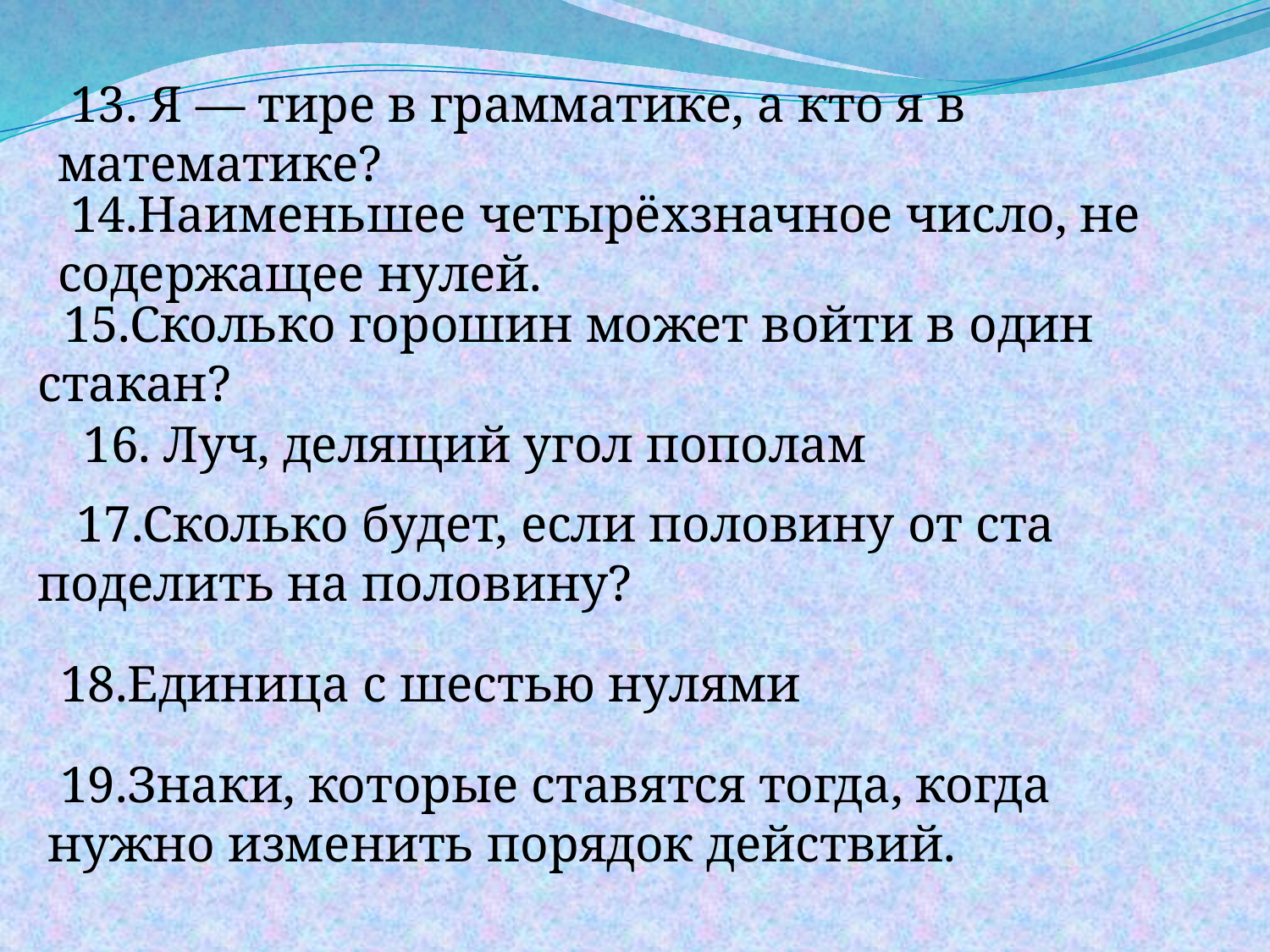

13. Я — тире в грамматике, а кто я в математике?
 14.Наименьшее четырёхзначное число, не содержащее нулей.
  15.Сколько горошин может войти в один стакан?
  16. Луч, делящий угол пополам
   17.Сколько будет, если половину от ста поделить на половину?
 18.Единица с шестью нулями
 19.Знаки, которые ставятся тогда, когда нужно изменить порядок действий.